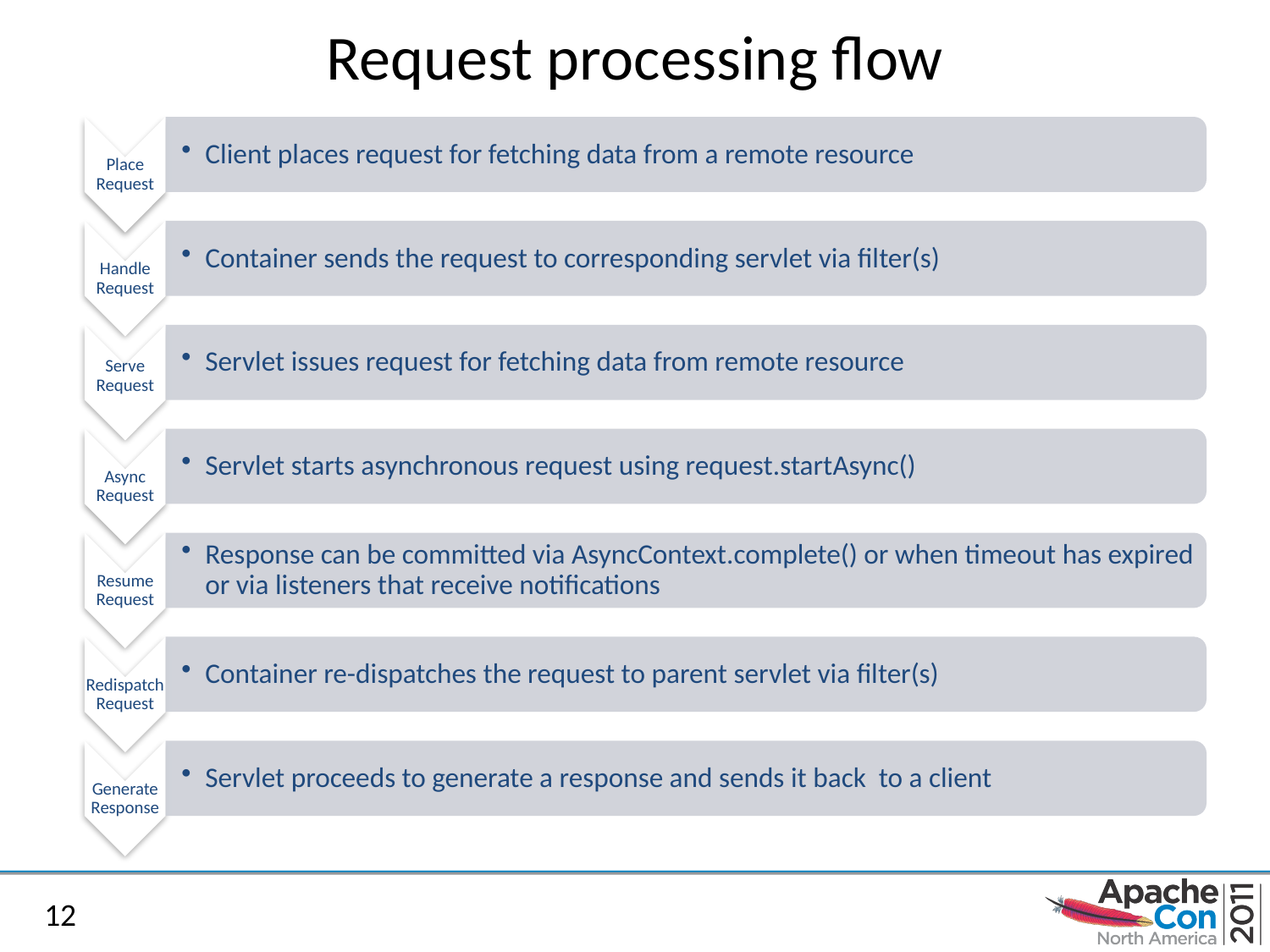

# Request processing flow
Place Request
Client places request for fetching data from a remote resource
Handle Request
Container sends the request to corresponding servlet via filter(s)
Serve Request
Servlet issues request for fetching data from remote resource
Async Request
Servlet starts asynchronous request using request.startAsync()
Resume Request
Response can be committed via AsyncContext.complete() or when timeout has expired or via listeners that receive notifications
Redispatch Request
Container re-dispatches the request to parent servlet via filter(s)
Generate Response
Servlet proceeds to generate a response and sends it back  to a client